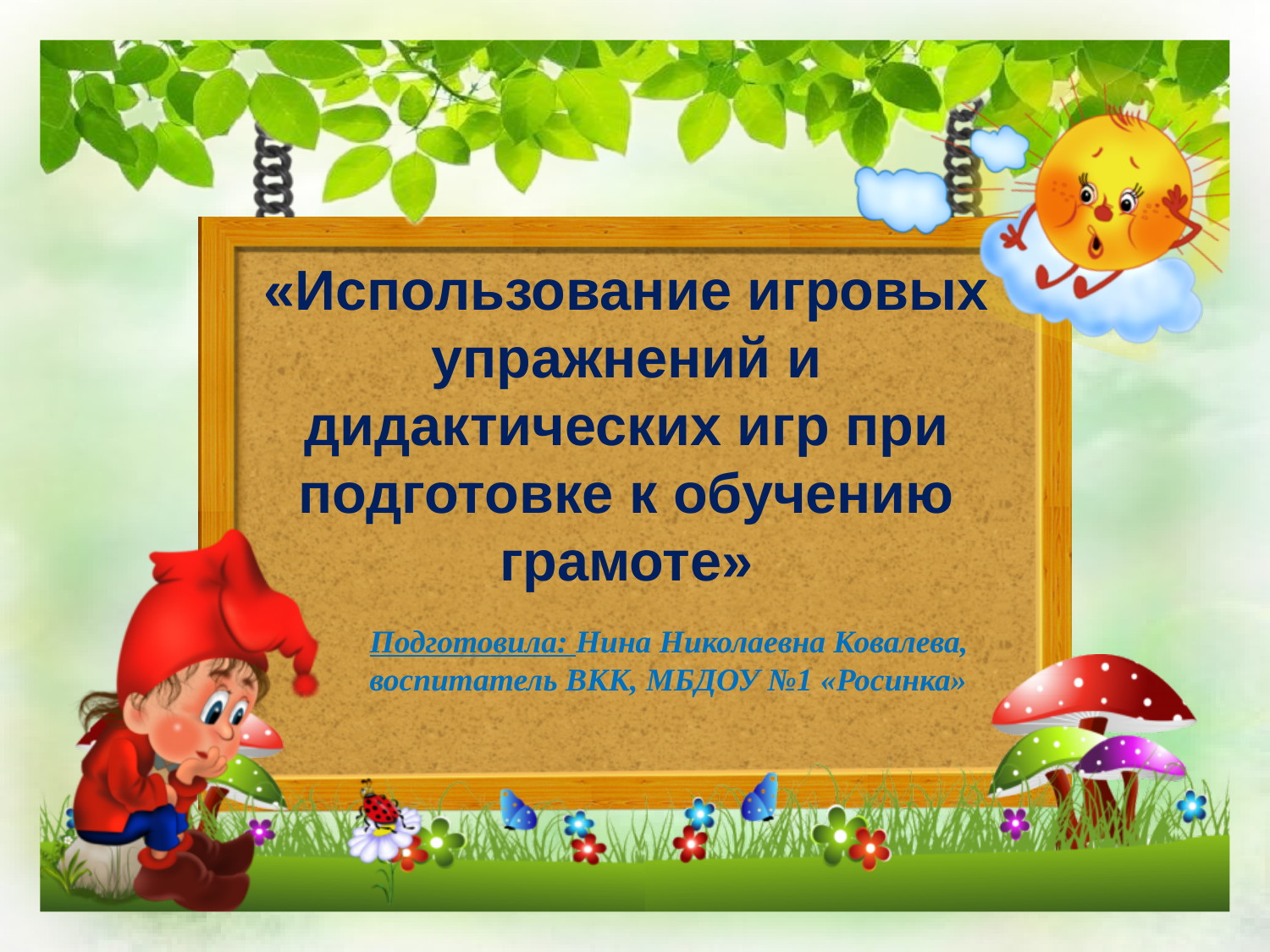

«Использование игровых упражнений и дидактических игр при подготовке к обучению грамоте»
Подготовила: Нина Николаевна Ковалева, воспитатель ВКК, МБДОУ №1 «Росинка»